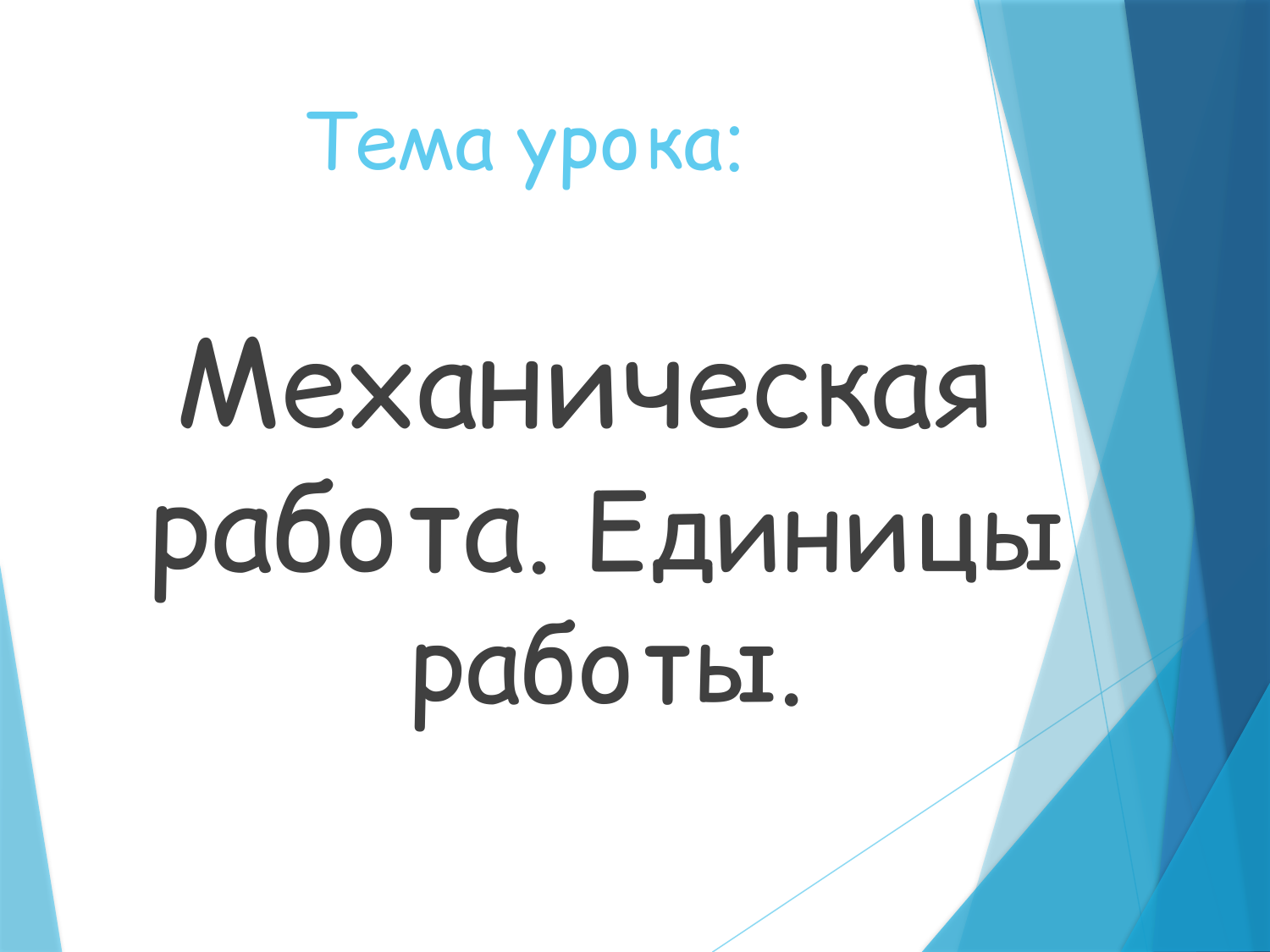

# Тема урока:
Механическая работа. Единицы работы.